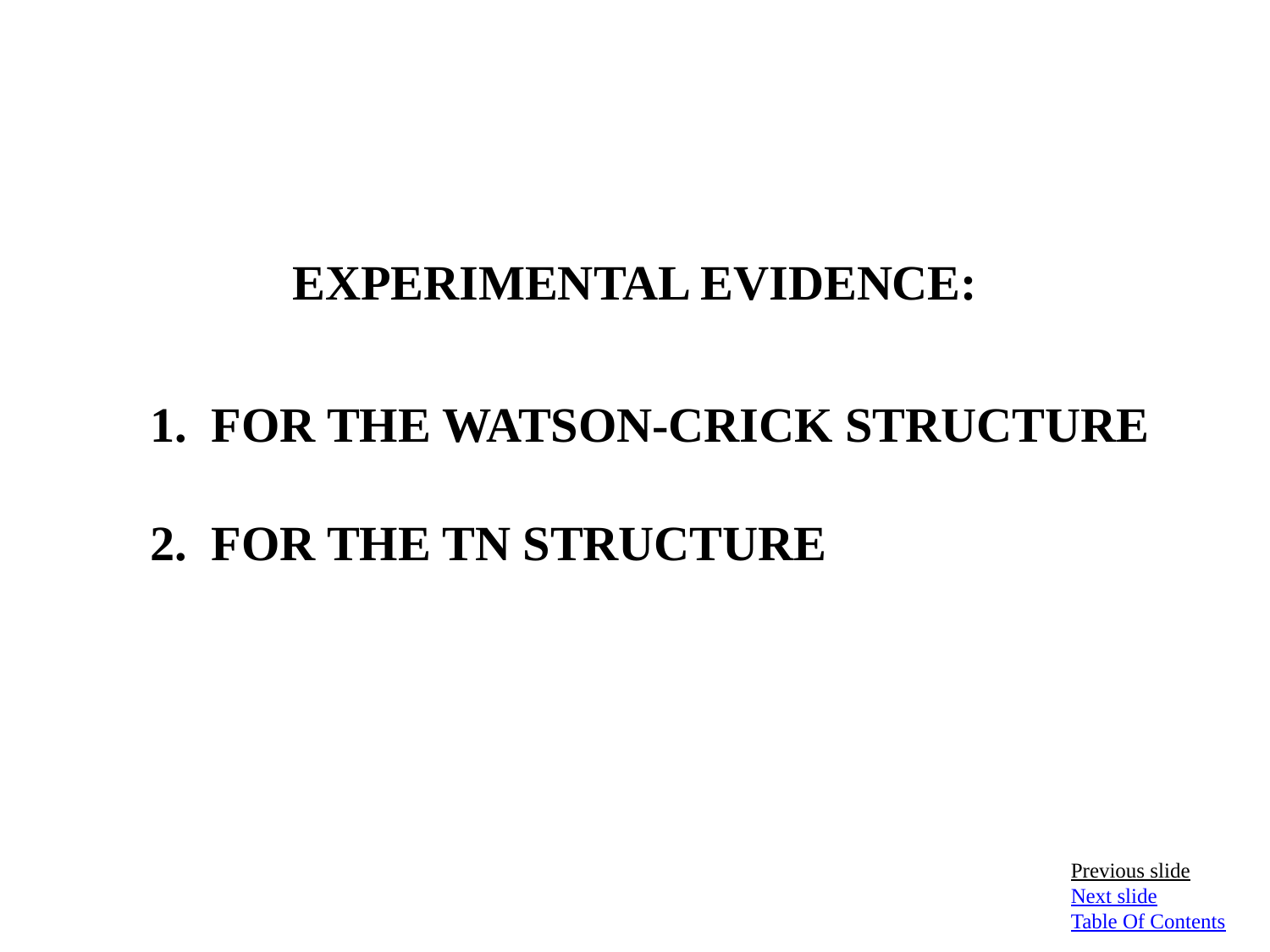

# EXPERIMENTAL EVIDENCE:
1.  FOR THE WATSON-CRICK STRUCTURE
2.  FOR THE TN STRUCTURE
Previous slide
Next slide
Table Of Contents